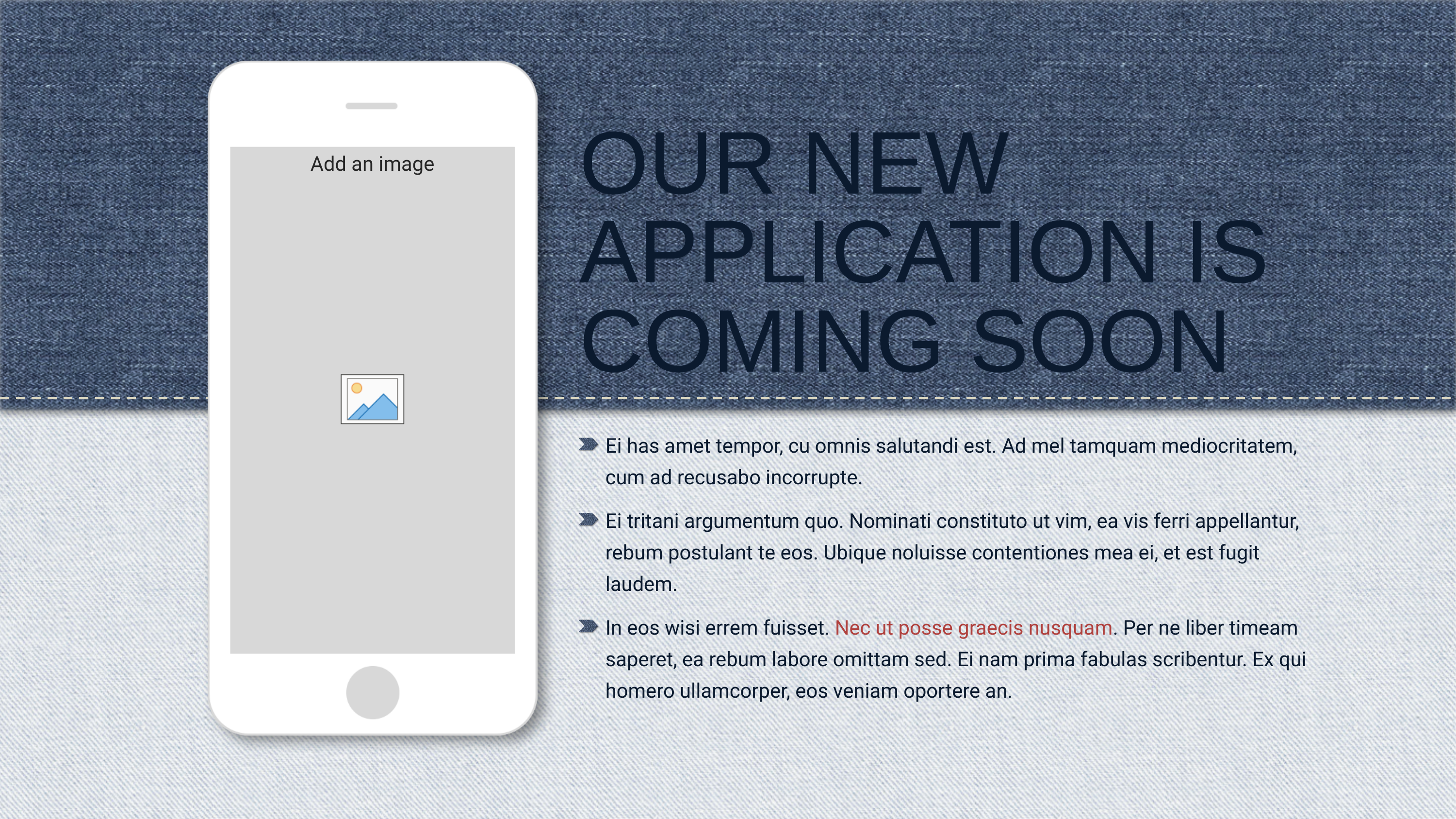

OUR NEW APPLICATION IS
COMING SOON

Ei has amet tempor, cu omnis salutandi est. Ad mel tamquam mediocritatem, cum ad recusabo incorrupte.
Ei tritani argumentum quo. Nominati constituto ut vim, ea vis ferri appellantur, rebum postulant te eos. Ubique noluisse contentiones mea ei, et est fugit laudem.
In eos wisi errem fuisset. Nec ut posse graecis nusquam. Per ne liber timeam saperet, ea rebum labore omittam sed. Ei nam prima fabulas scribentur. Ex qui homero ullamcorper, eos veniam oportere an.